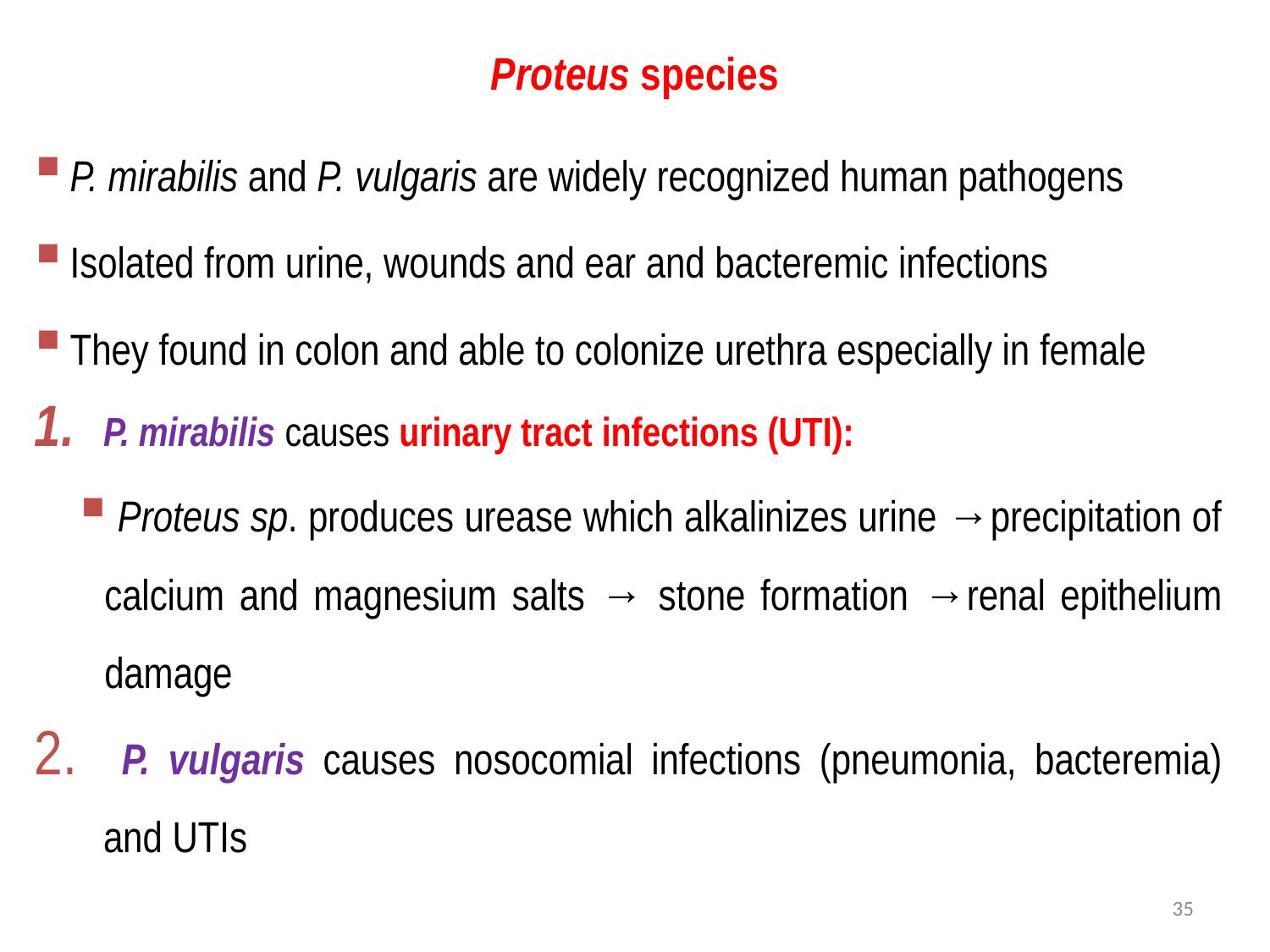

# Proteus species
P. mirabilis and P. vulgaris are widely recognized human pathogens
Isolated from urine, wounds and ear and bacteremic infections
They found in colon and able to colonize urethra especially in female
P. mirabilis causes urinary tract infections (UTI):
Proteus sp. produces urease which alkalinizes urine →precipitation of calcium and magnesium salts → stone formation →renal epithelium damage
 P. vulgaris causes nosocomial infections (pneumonia, bacteremia) and UTIs

35